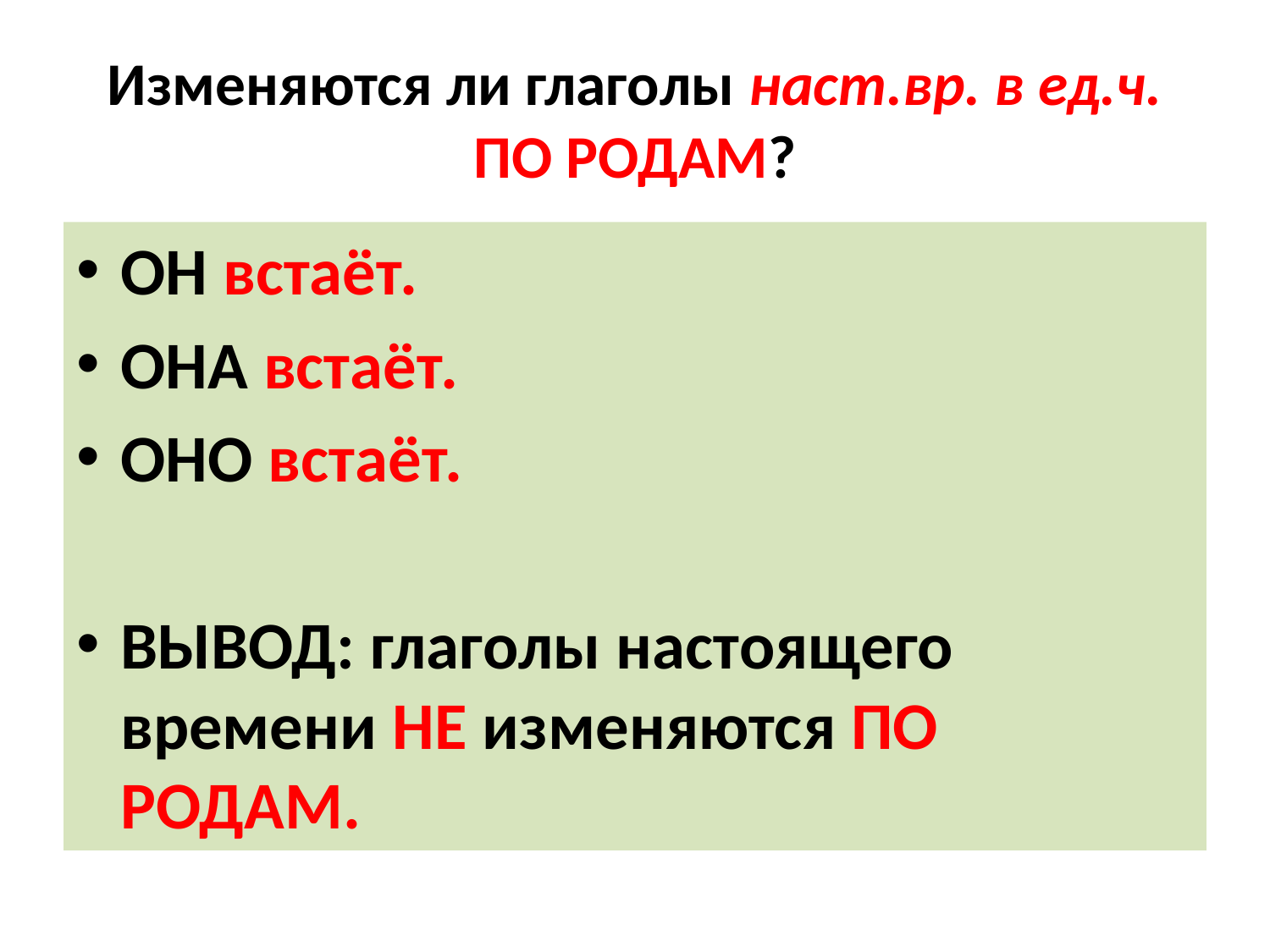

# Изменяются ли глаголы наст.вр. в ед.ч. ПО РОДАМ?
ОН встаёт.
ОНА встаёт.
ОНО встаёт.

ВЫВОД: глаголы настоящего времени НЕ изменяются ПО РОДАМ.